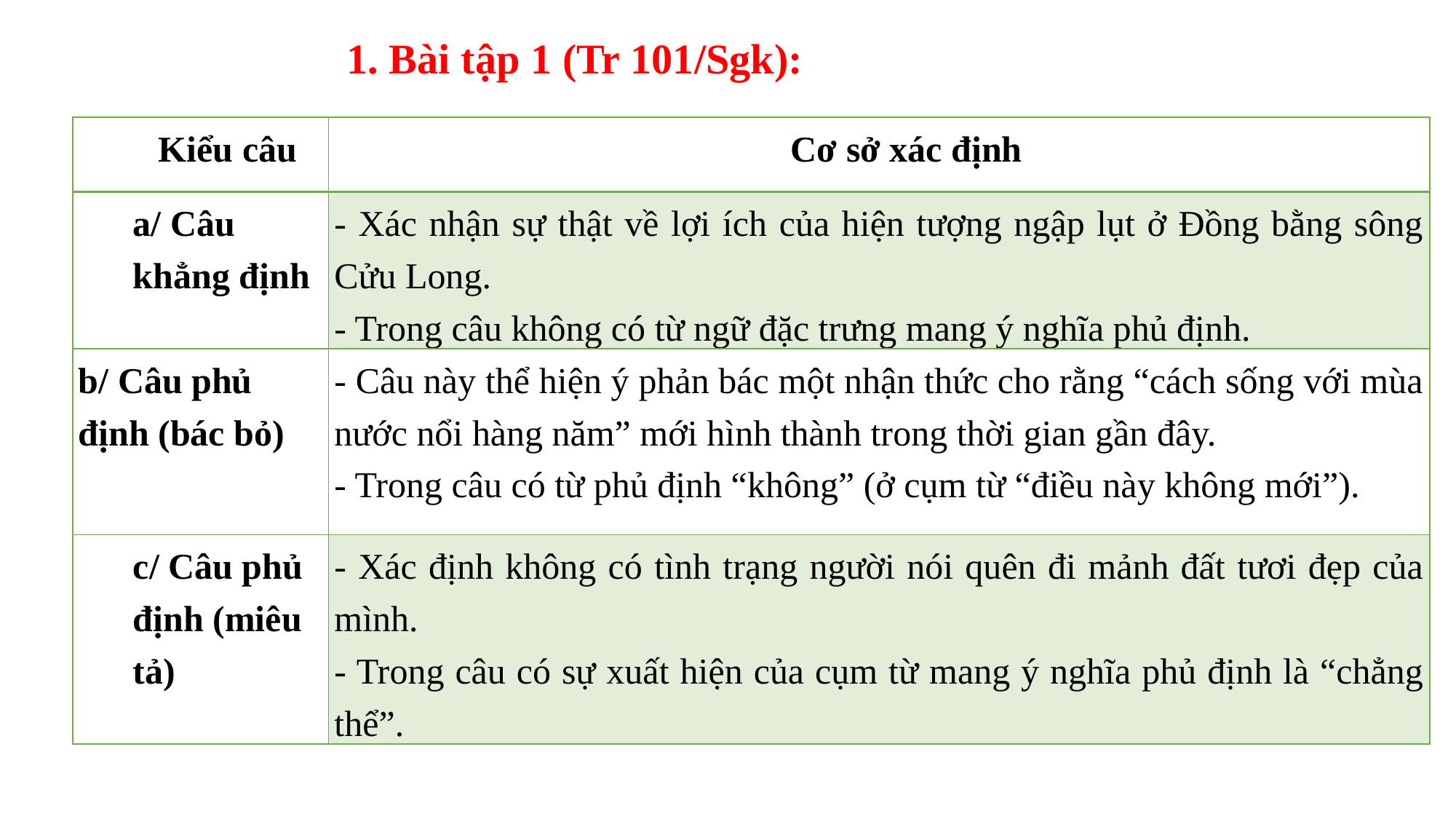

1. Bài tập 1 (Tr 101/Sgk):
| Kiểu câu | Cơ sở xác định |
| --- | --- |
| a/ Câu khẳng định | - Xác nhận sự thật về lợi ích của hiện tượng ngập lụt ở Đồng bằng sông Cửu Long. - Trong câu không có từ ngữ đặc trưng mang ý nghĩa phủ định. |
| b/ Câu phủ định (bác bỏ) | - Câu này thể hiện ý phản bác một nhận thức cho rằng “cách sống với mùa nước nổi hàng năm” mới hình thành trong thời gian gần đây. - Trong câu có từ phủ định “không” (ở cụm từ “điều này không mới”). |
| c/ Câu phủ định (miêu tả) | - Xác định không có tình trạng người nói quên đi mảnh đất tươi đẹp của mình. - Trong câu có sự xuất hiện của cụm từ mang ý nghĩa phủ định là “chẳng thể”. |